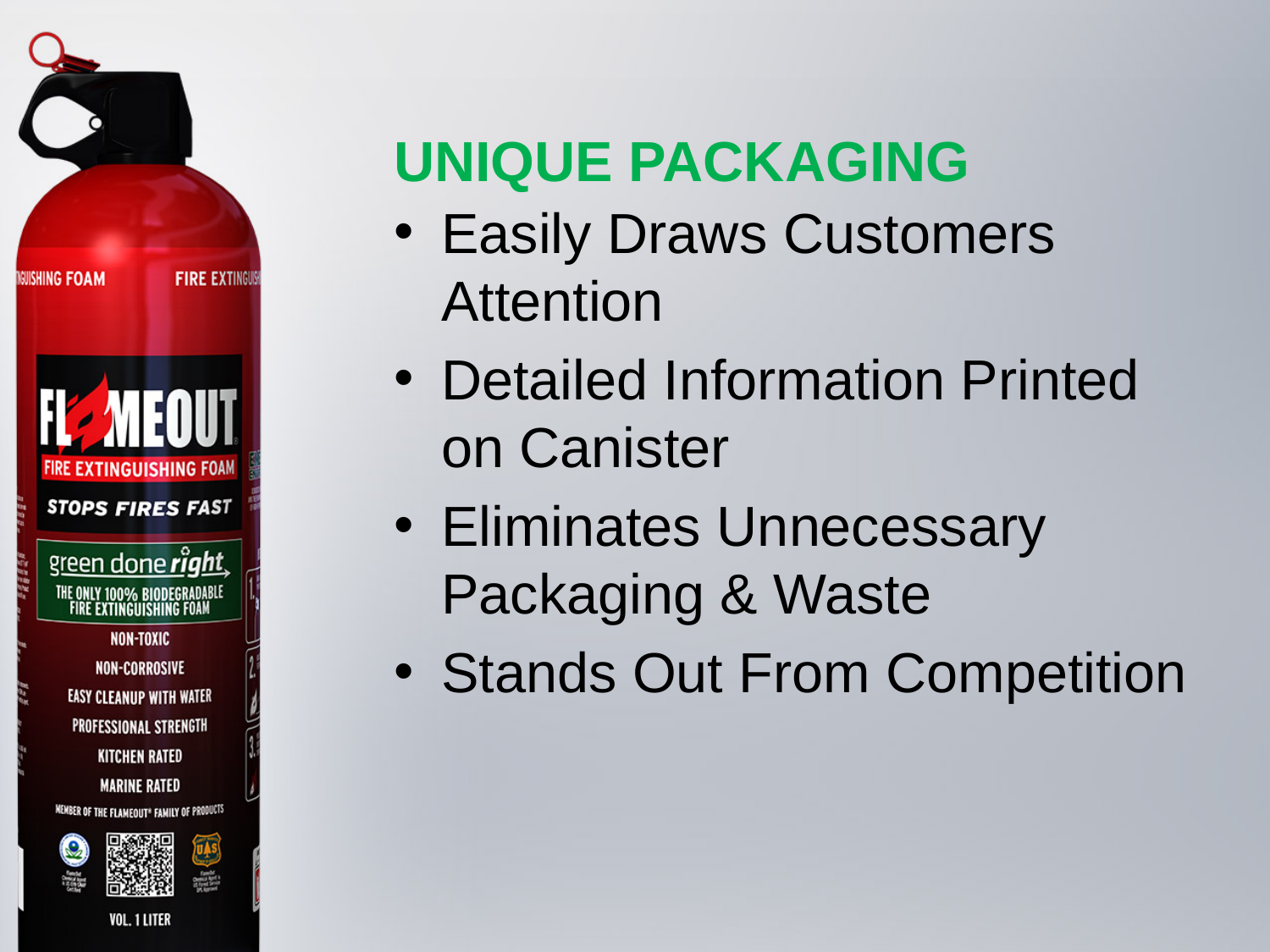

# UNIQUE PACKAGING
Easily Draws Customers Attention
Detailed Information Printed on Canister
Eliminates Unnecessary Packaging & Waste
Stands Out From Competition